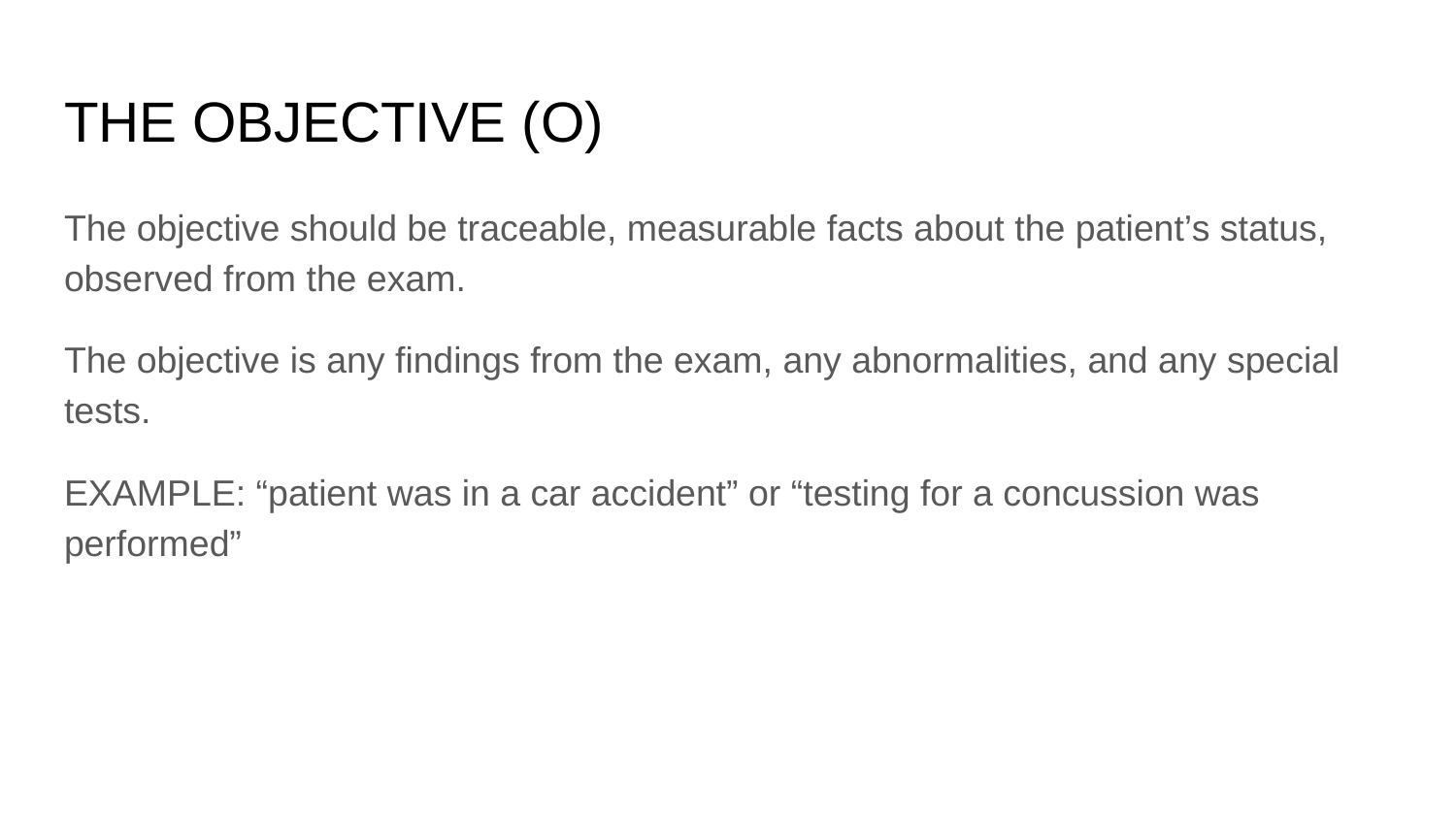

# THE OBJECTIVE (O)
The objective should be traceable, measurable facts about the patient’s status, observed from the exam.
The objective is any findings from the exam, any abnormalities, and any special tests.
EXAMPLE: “patient was in a car accident” or “testing for a concussion was performed”